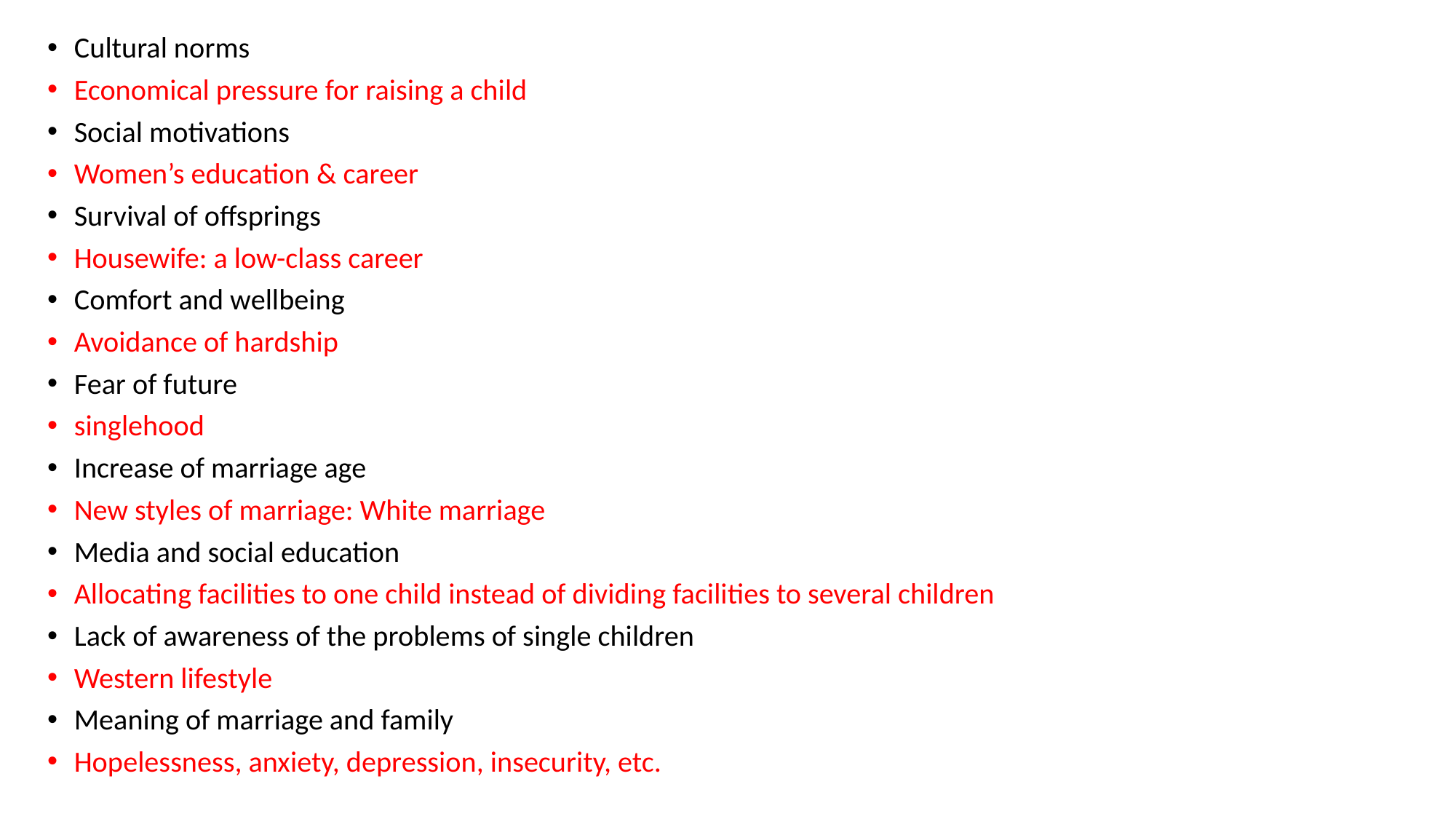

Cultural norms
Economical pressure for raising a child
Social motivations
Women’s education & career
Survival of offsprings
Housewife: a low-class career
Comfort and wellbeing
Avoidance of hardship
Fear of future
singlehood
Increase of marriage age
New styles of marriage: White marriage
Media and social education
Allocating facilities to one child instead of dividing facilities to several children
Lack of awareness of the problems of single children
Western lifestyle
Meaning of marriage and family
Hopelessness, anxiety, depression, insecurity, etc.